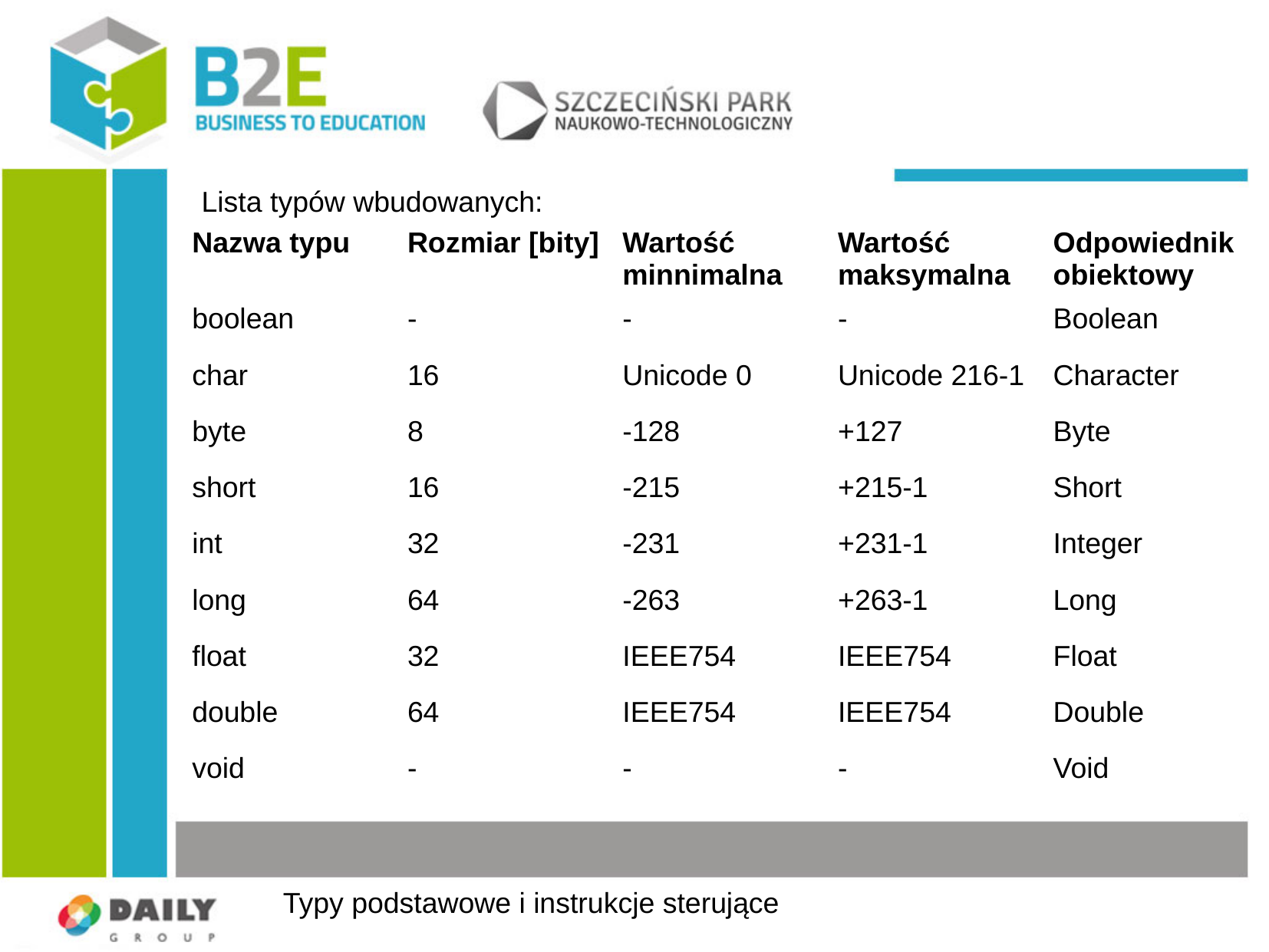

Lista typów wbudowanych:
| Nazwa typu | Rozmiar [bity] | Wartość minnimalna | Wartość maksymalna | Odpowiednik obiektowy |
| --- | --- | --- | --- | --- |
| boolean | - | - | - | Boolean |
| char | 16 | Unicode 0 | Unicode 216-1 | Character |
| byte | 8 | -128 | +127 | Byte |
| short | 16 | -215 | +215-1 | Short |
| int | 32 | -231 | +231-1 | Integer |
| long | 64 | -263 | +263-1 | Long |
| float | 32 | IEEE754 | IEEE754 | Float |
| double | 64 | IEEE754 | IEEE754 | Double |
| void | - | - | - | Void |
Typy podstawowe i instrukcje sterujące